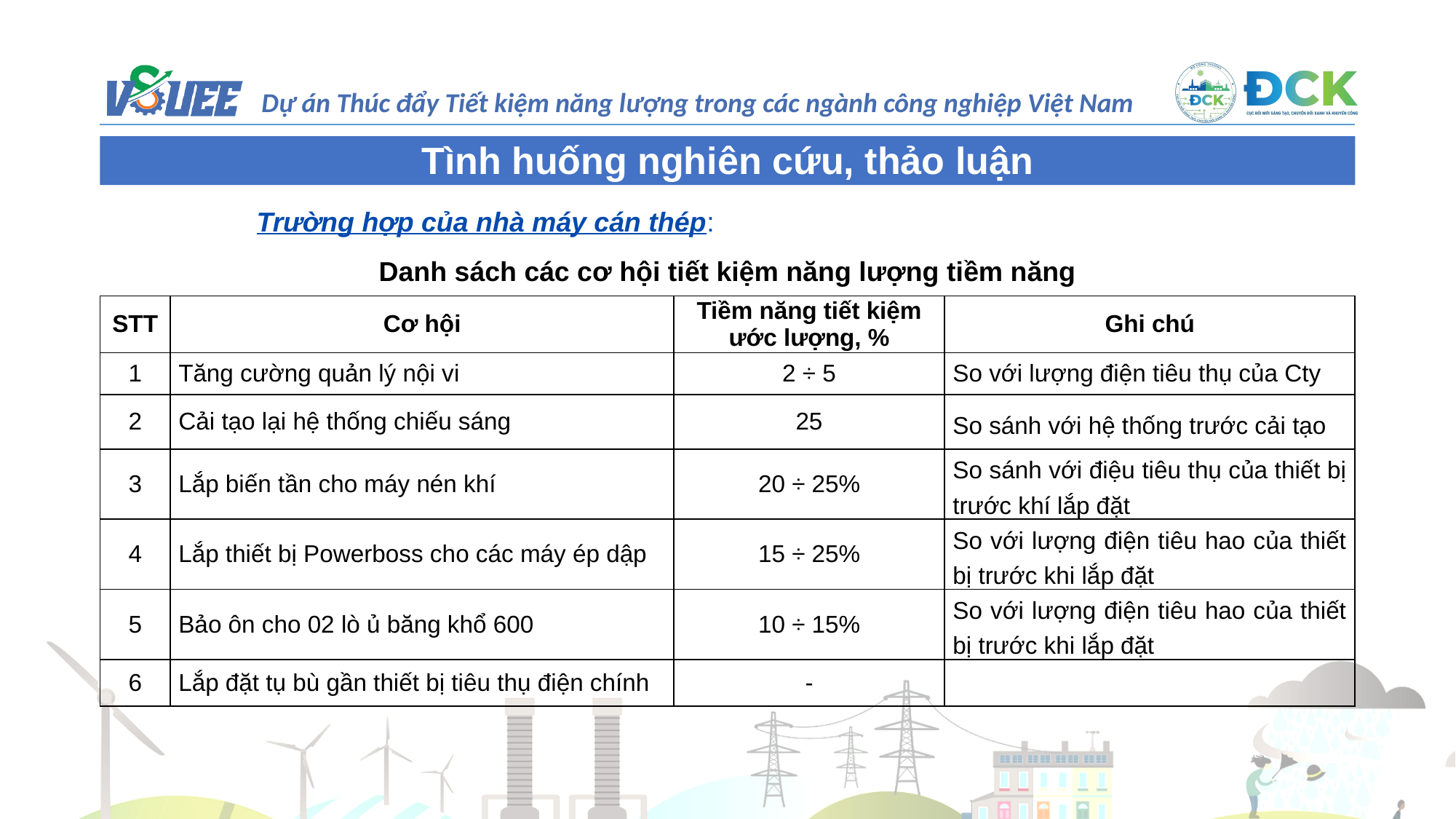

Tình huống nghiên cứu, thảo luận
Trường hợp của nhà máy cán thép:
Danh sách các cơ hội tiết kiệm năng lượng tiềm năng
| STT | Cơ hội | Tiềm năng tiết kiệm ước lượng, % | Ghi chú |
| --- | --- | --- | --- |
| 1 | Tăng cường quản lý nội vi | 2 ÷ 5 | So với lượng điện tiêu thụ của Cty |
| 2 | Cải tạo lại hệ thống chiếu sáng | 25 | So sánh với hệ thống trước cải tạo |
| 3 | Lắp biến tần cho máy nén khí | 20 ÷ 25% | So sánh với điệu tiêu thụ của thiết bị trước khí lắp đặt |
| 4 | Lắp thiết bị Powerboss cho các máy ép dập | 15 ÷ 25% | So với lượng điện tiêu hao của thiết bị trước khi lắp đặt |
| 5 | Bảo ôn cho 02 lò ủ băng khổ 600 | 10 ÷ 15% | So với lượng điện tiêu hao của thiết bị trước khi lắp đặt |
| 6 | Lắp đặt tụ bù gần thiết bị tiêu thụ điện chính | - |  |